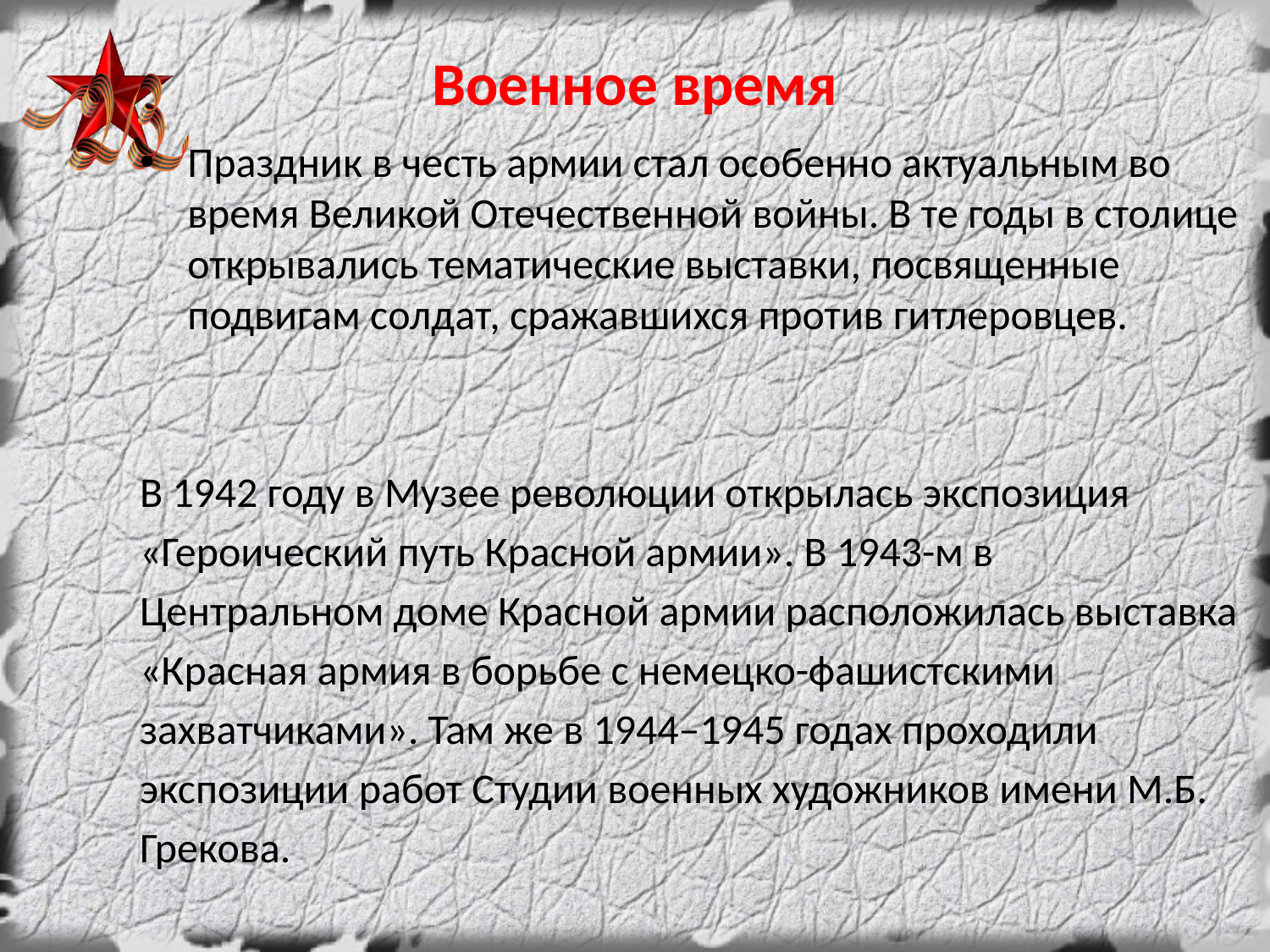

# Военное время
Праздник в честь армии стал особенно актуальным во время Великой Отечественной войны. В те годы в столице открывались тематические выставки, посвященные подвигам солдат, сражавшихся против гитлеровцев.

В 1942 году в Музее революции открылась экспозиция
«Героический путь Красной армии». В 1943-м в
Центральном доме Красной армии расположилась выставка
«Красная армия в борьбе с немецко-фашистскими
захватчиками». Там же в 1944–1945 годах проходили
экспозиции работ Студии военных художников имени М.Б.
Грекова.